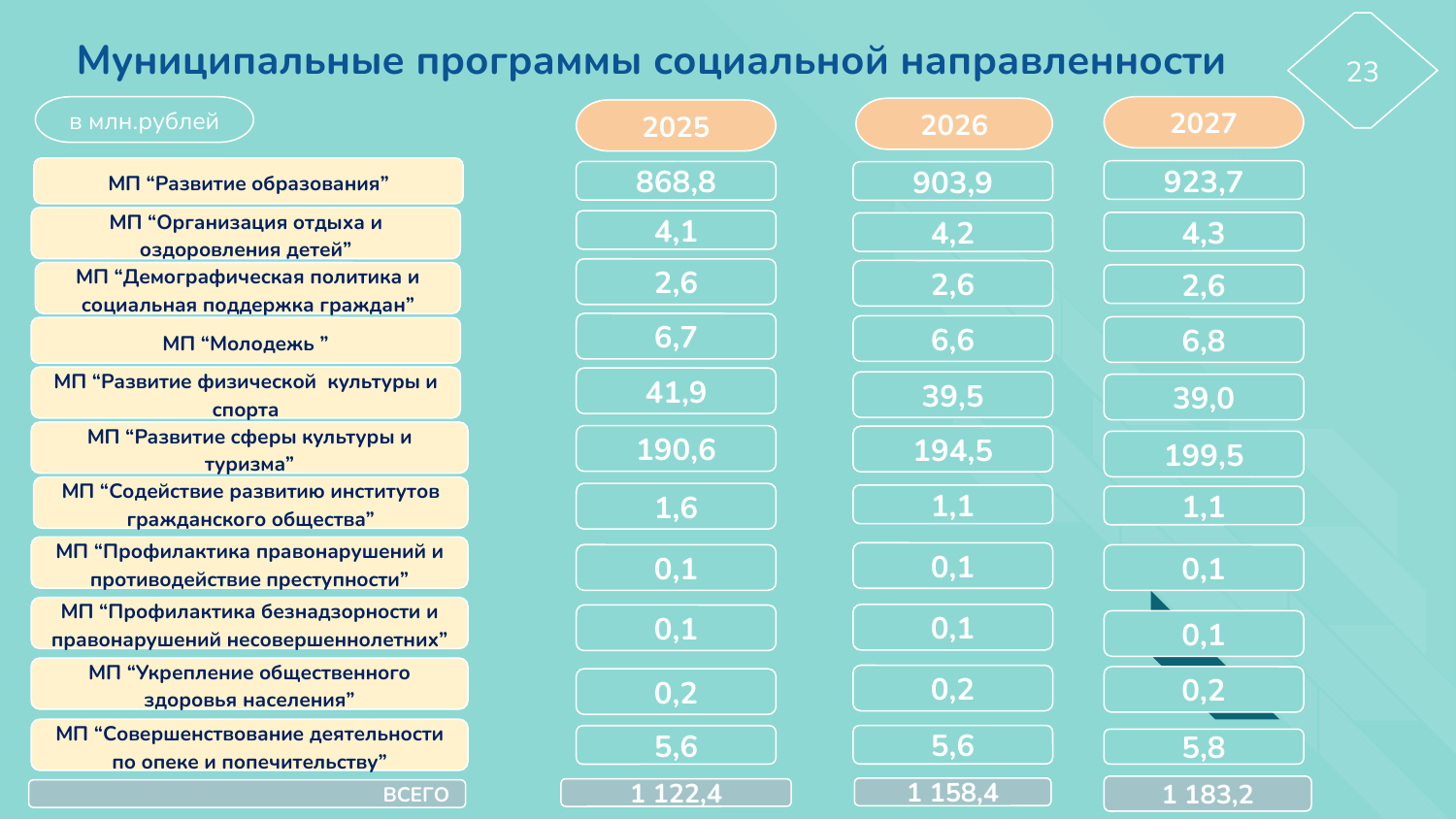

Муниципальные программы социальной направленности

23
в млн.рублей
2027
2026
2025
МП “Развитие образования”
923,7
868,8
903,9
МП “Организация отдыха и оздоровления детей”
4,1
4,3
4,2
2,6
2,6
МП “Демографическая политика и социальная поддержка граждан”
2,6
6,7
6,6
6,8
МП “Молодежь ”
МП “Развитие физической  культуры и спорта
41,9
39,5
39,0
МП “Развитие сферы культуры и туризма”
190,6
194,5
199,5
МП “Содействие развитию институтов гражданского общества”
1,6
1,1
1,1
МП “Профилактика правонарушений и противодействие преступности”
0,1
0,1
0,1
МП “Профилактика безнадзорности и правонарушений несовершеннолетних”
0,1
0,1
0,1
МП “Укрепление общественного здоровья населения”
0,2
0,2
0,2
МП “Совершенствование деятельности по опеке и попечительству”
5,6
5,6
5,8
1 183,2
1 158,4
1 122,4
ВСЕГО